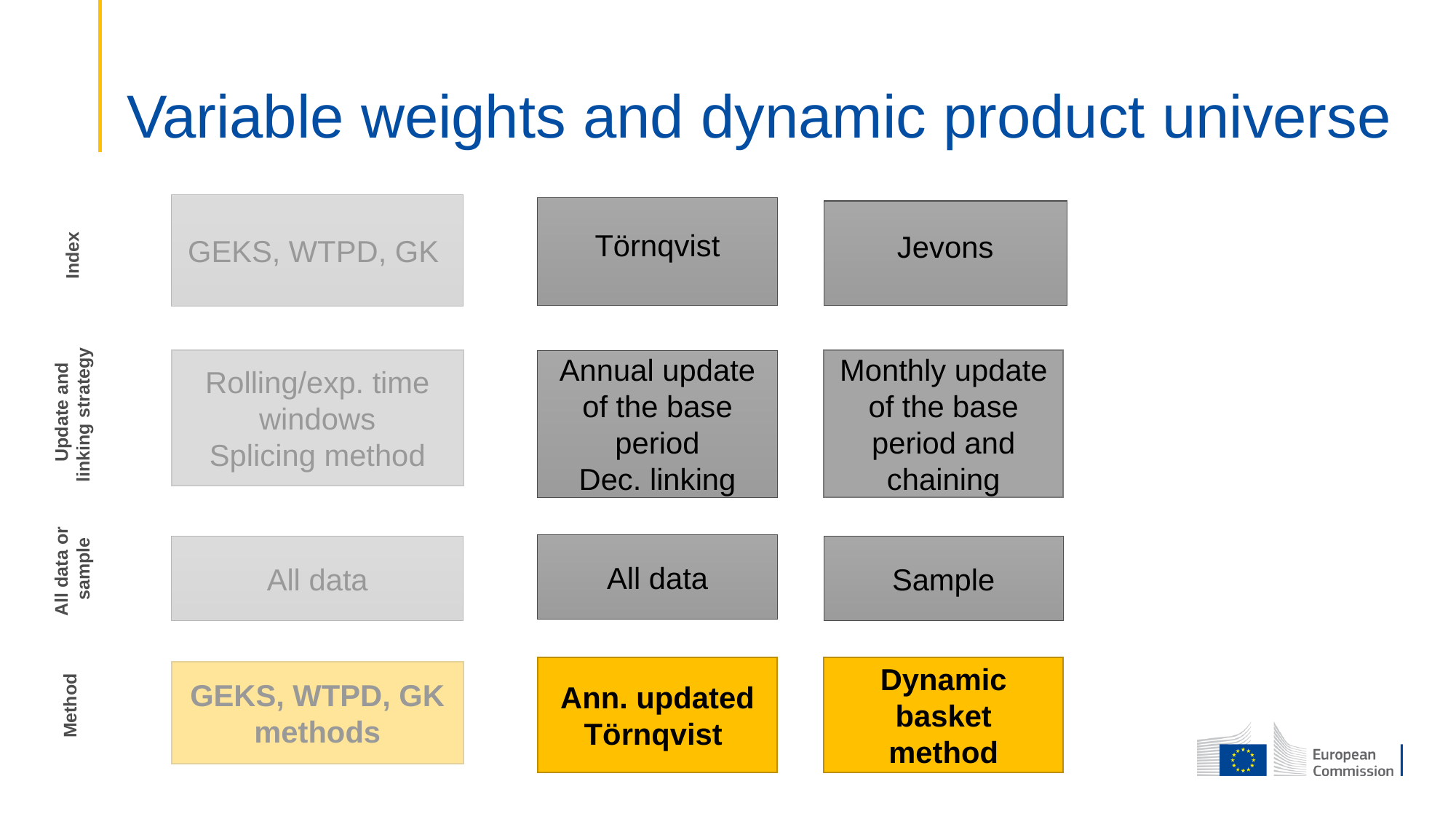

# Variable weights and dynamic product universe

GEKS, WTPD, GK

Törnqvist

Jevons

Index

Annual update of the base period
Dec. linking

Monthly update of the base period and chaining
Rolling/exp. time windows
Splicing method
 Update and linking strategy
All data
All data
Sample
All data or
sample
Dynamic basket
method
Ann. updated Törnqvist
GEKS, WTPD, GK
methods
Method